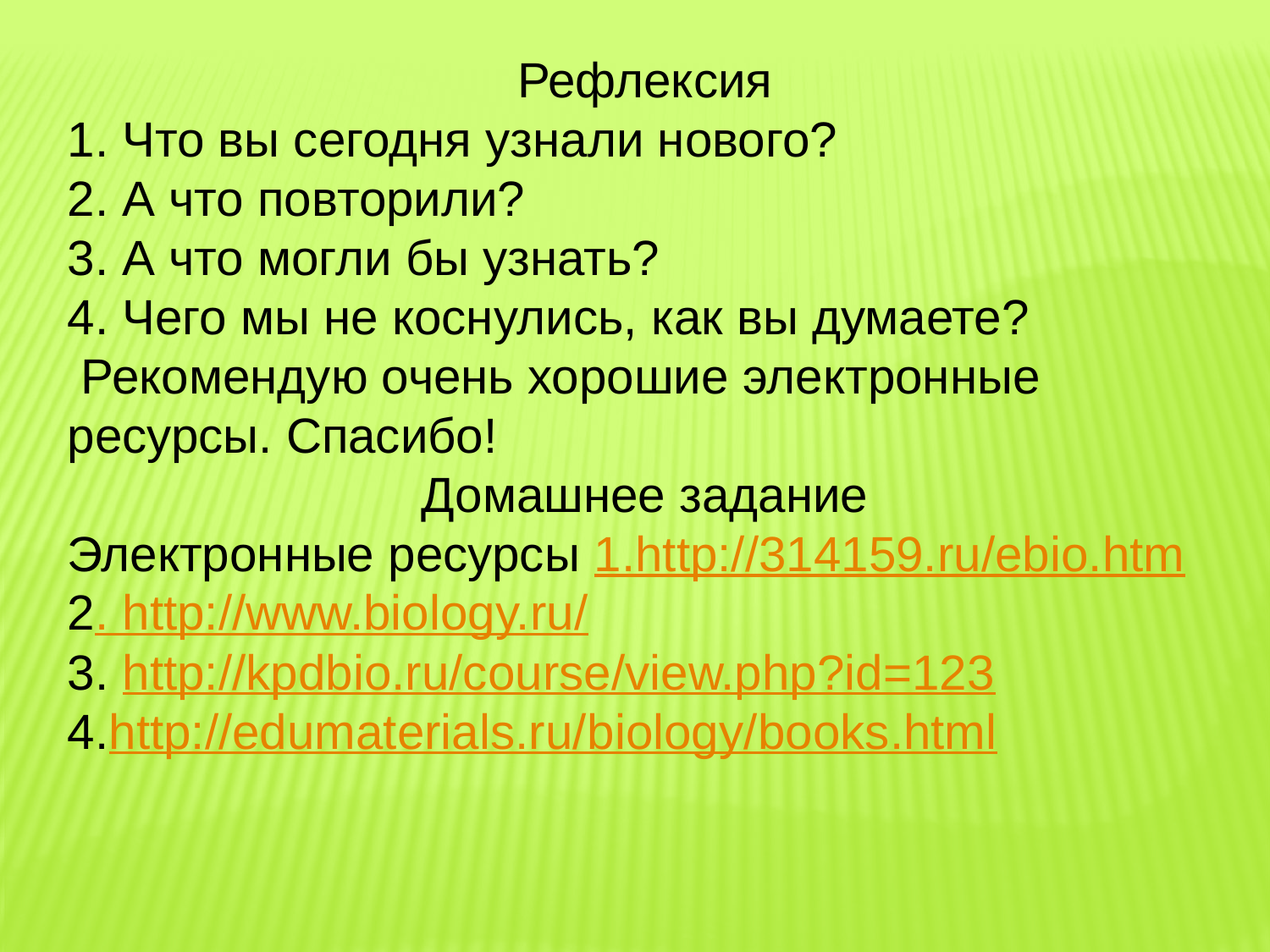

Рефлексия
1. Что вы сегодня узнали нового?
2. А что повторили?
3. А что могли бы узнать?
4. Чего мы не коснулись, как вы думаете?
 Рекомендую очень хорошие электронные ресурсы. Спасибо!
Домашнее задание
Электронные ресурсы 1.http://314159.ru/ebio.htm
2. http://www.biology.ru/
3. http://kpdbio.ru/course/view.php?id=123
4.http://edumaterials.ru/biology/books.html